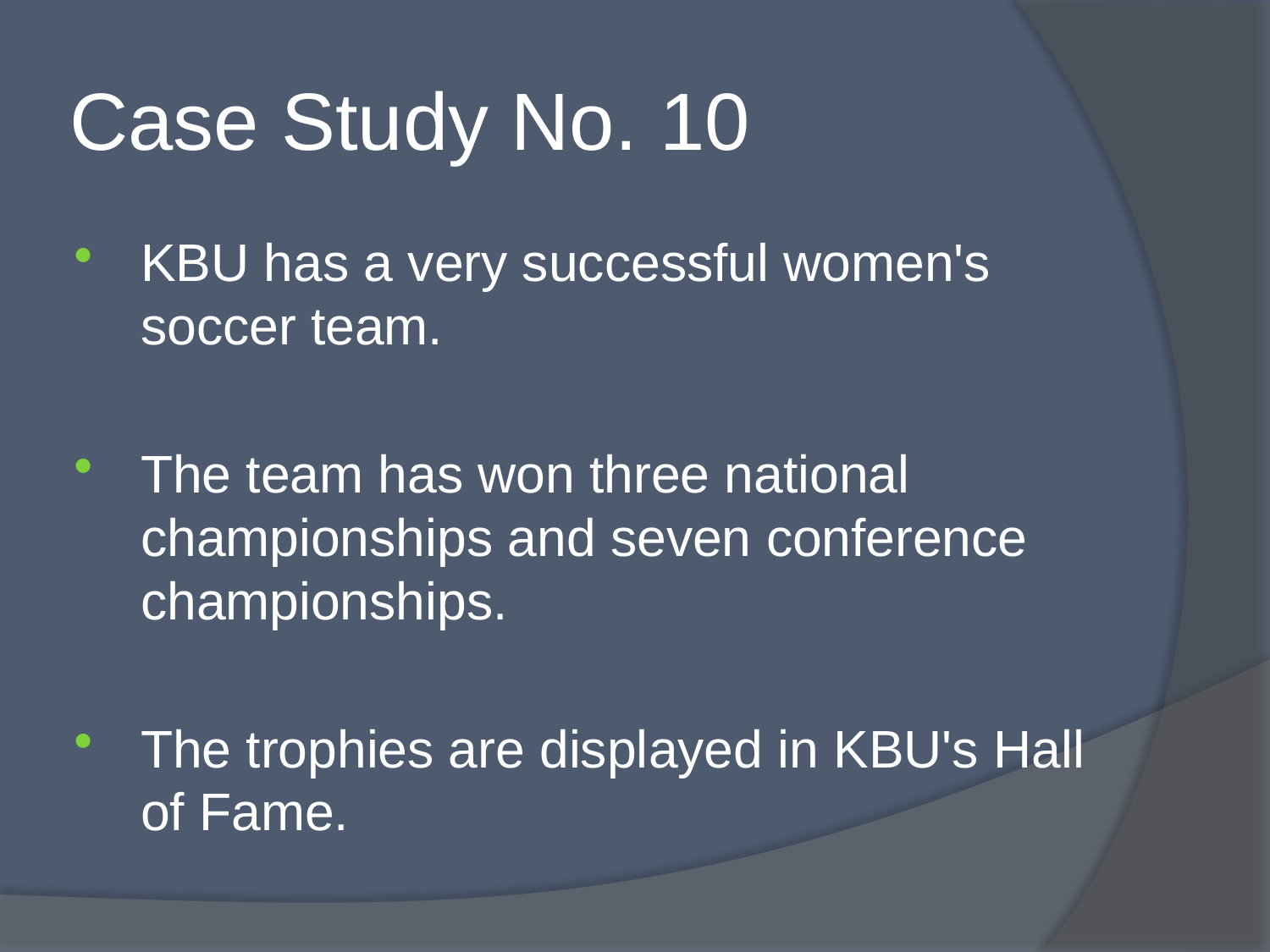

# Case Study No. 10
KBU has a very successful women's soccer team.

The team has won three national championships and seven conference championships.

The trophies are displayed in KBU's Hall of Fame.